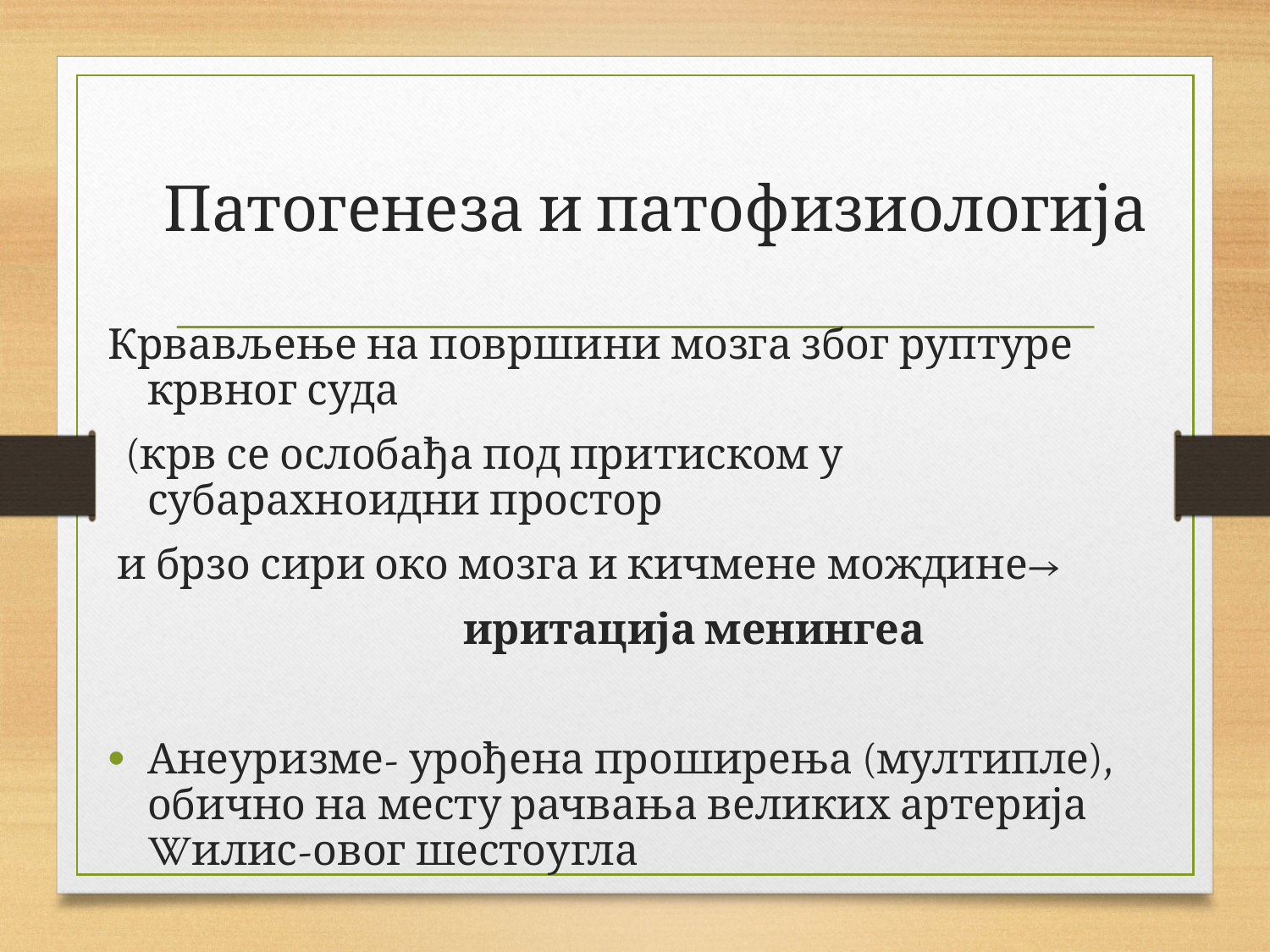

# Патогенеза и патофизиологија
Крвављење на површини мозга због руптуре крвног суда
  (крв се ослобађа под притиском у субарахноидни простор
 и брзо сири око мозга и кичмене мождине→
                                         иритација менингеа

Анеуризме- урођена проширења (мултипле), обично на месту рачвања великих артерија Wилис-овог шестоугла